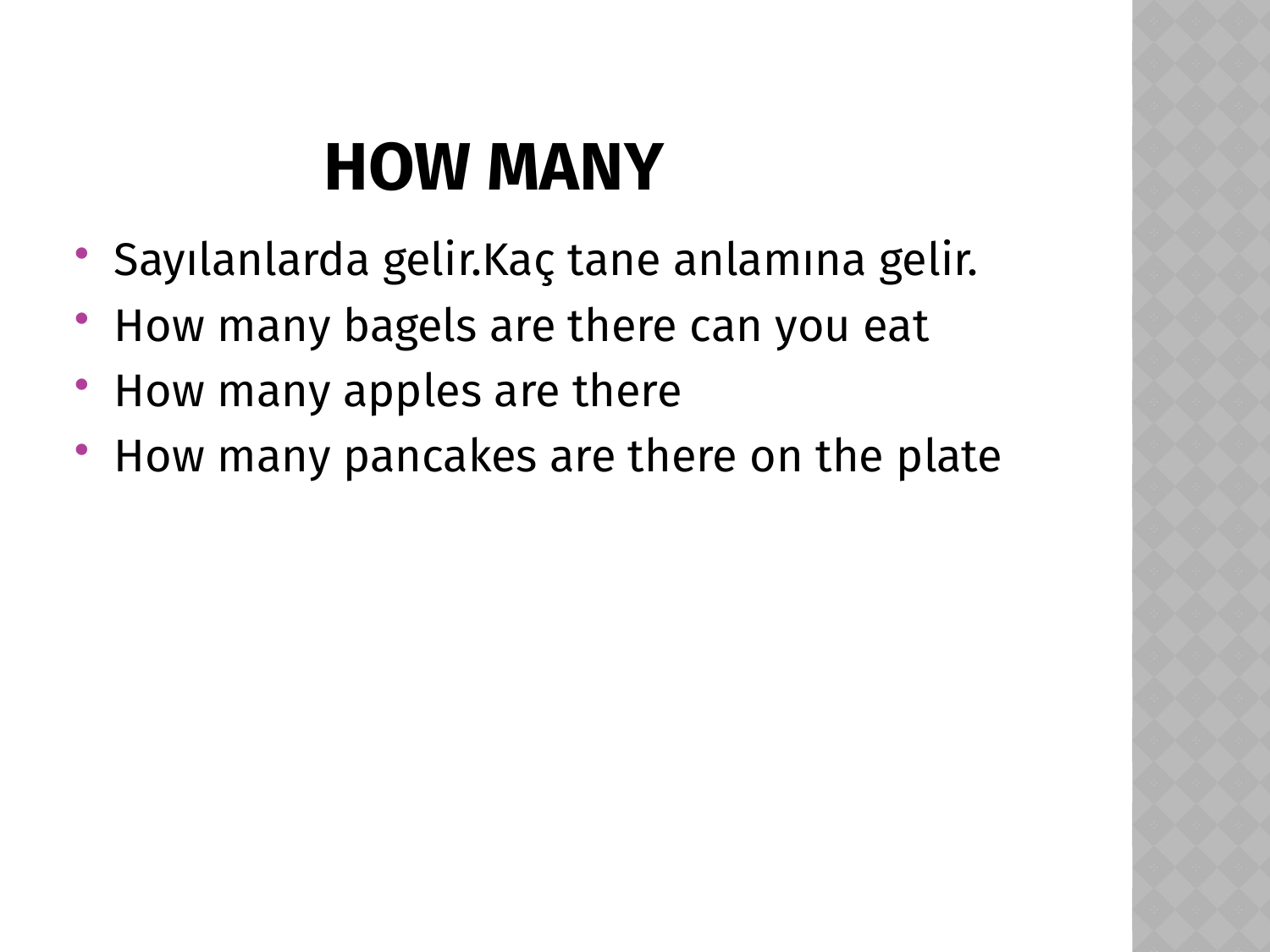

# How Many
Sayılanlarda gelir.Kaç tane anlamına gelir.
How many bagels are there can you eat
How many apples are there
How many pancakes are there on the plate